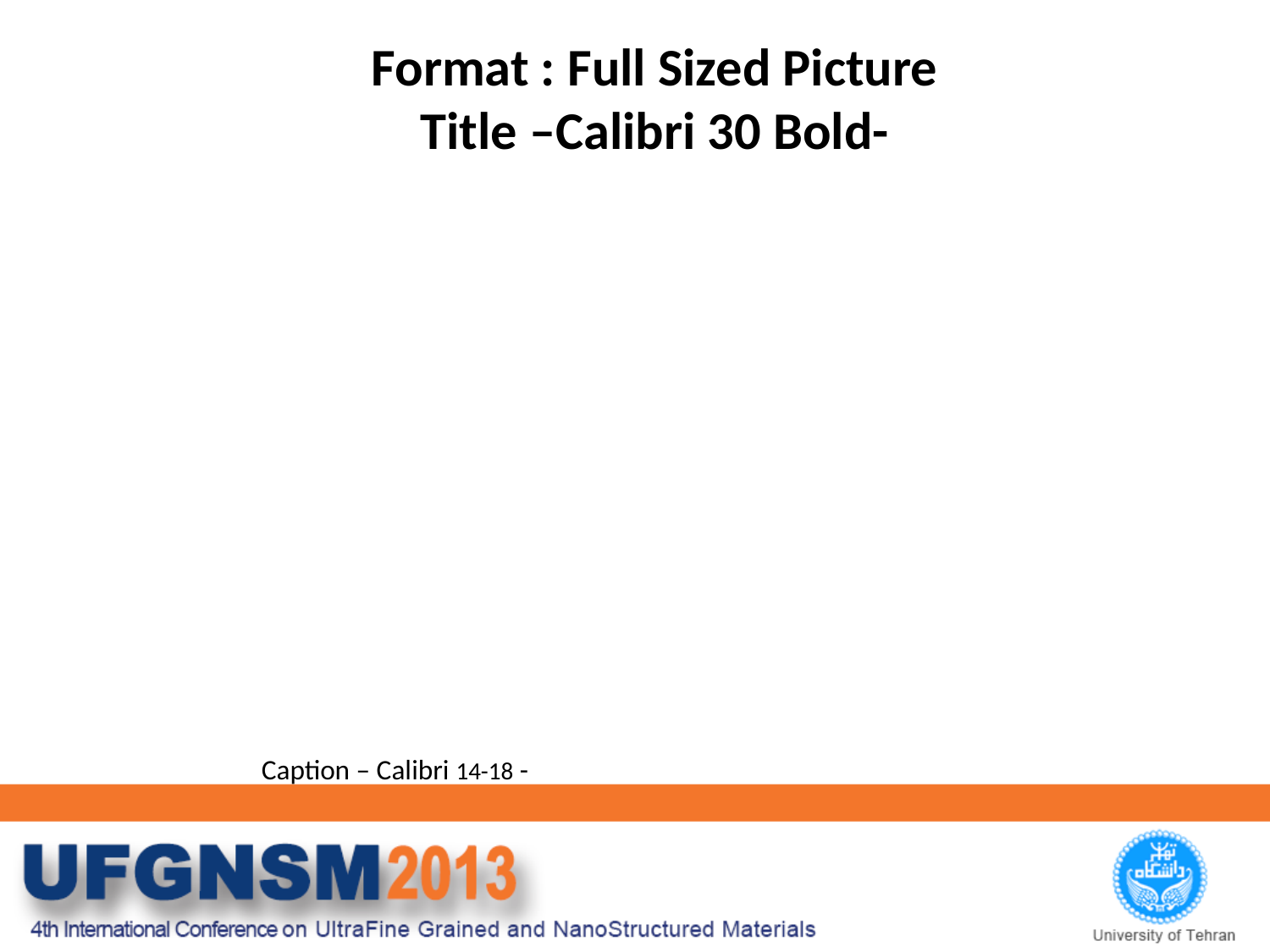

# Format : Full Sized Picture Title –Calibri 30 Bold-

Caption – Calibri 14-18 -